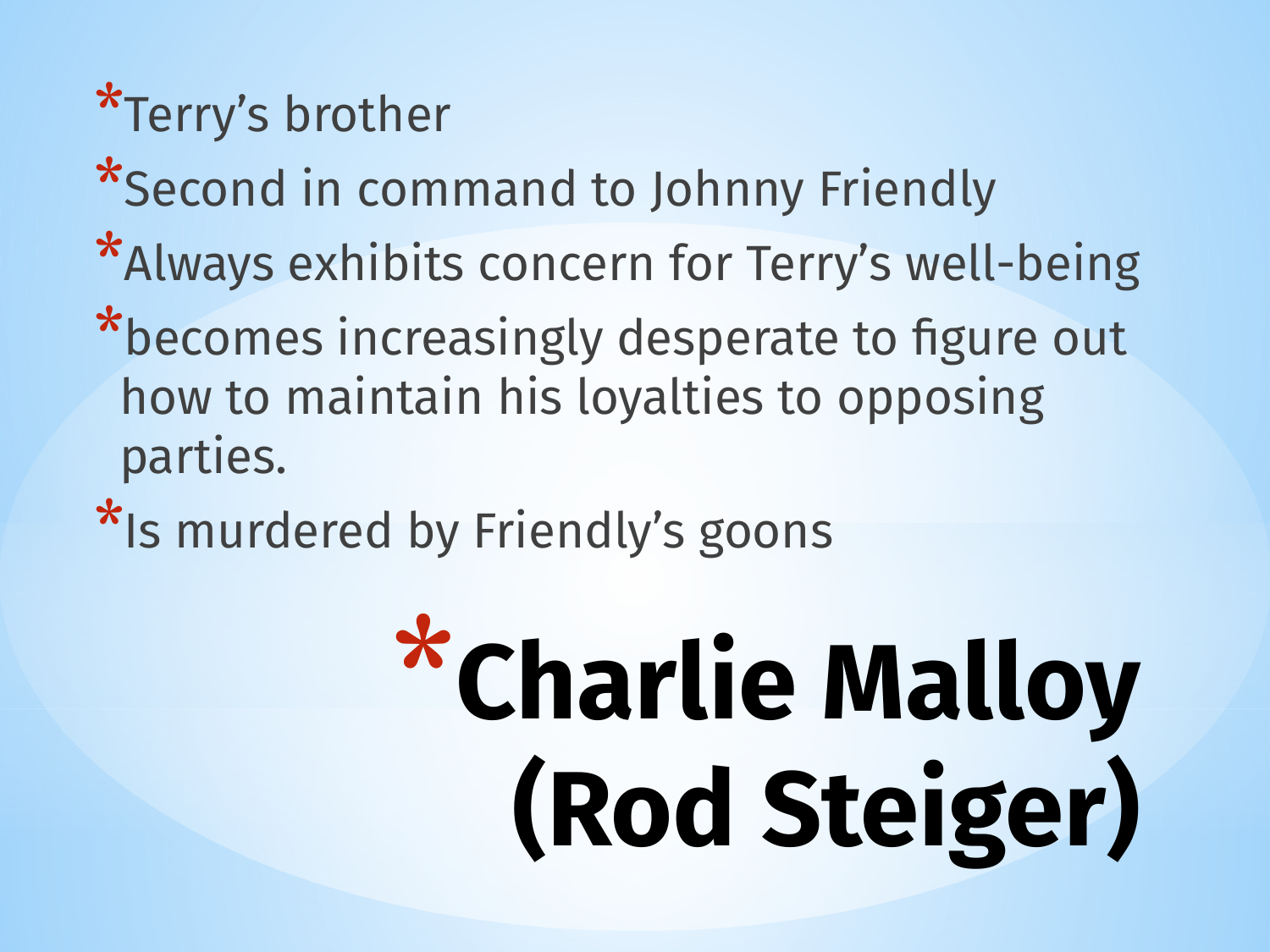

Terry’s brother
Second in command to Johnny Friendly
Always exhibits concern for Terry’s well-being
becomes increasingly desperate to figure out how to maintain his loyalties to opposing parties.
Is murdered by Friendly’s goons
# Charlie Malloy (Rod Steiger)